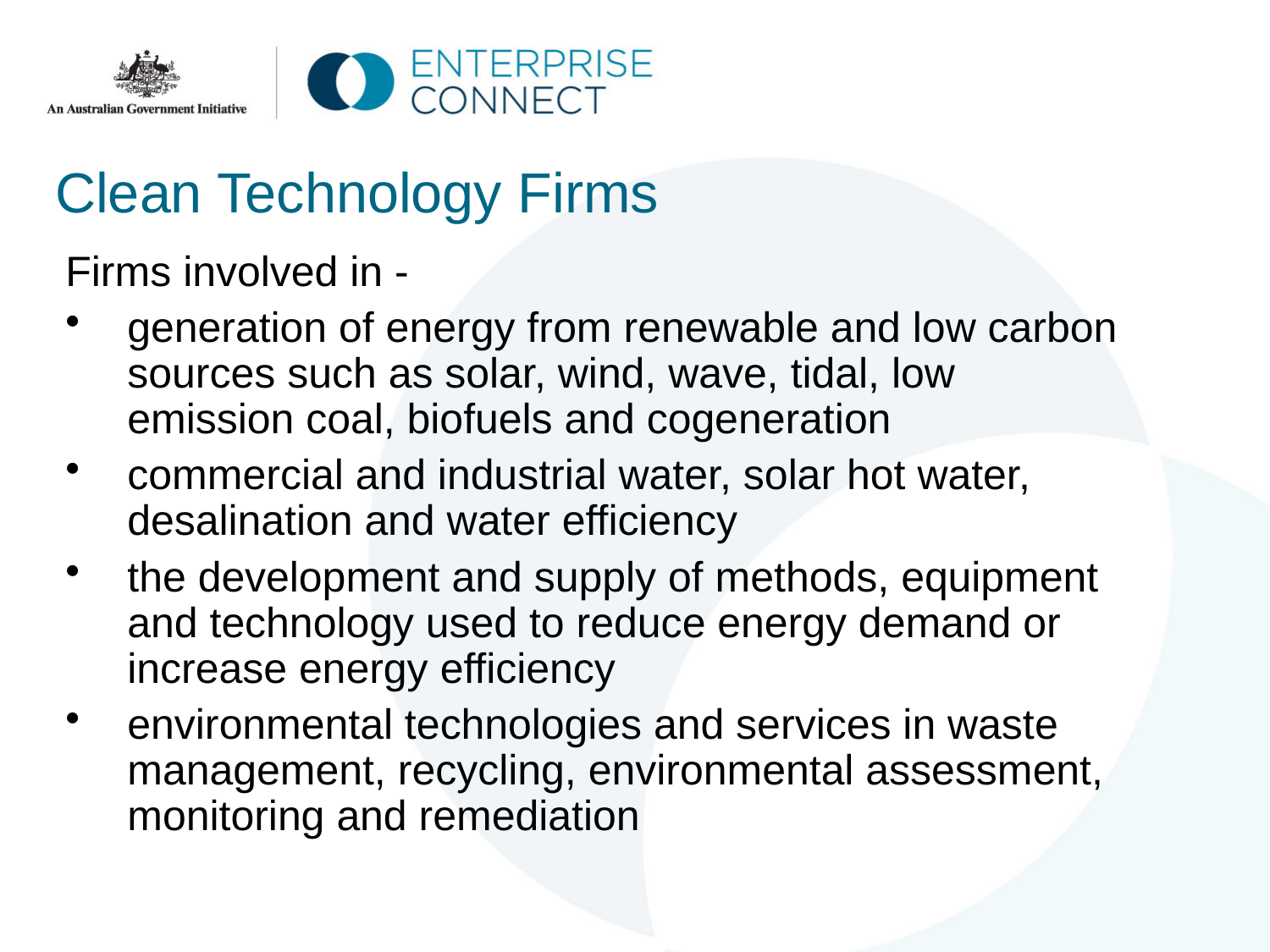

# Clean Technology Firms
Firms involved in -
generation of energy from renewable and low carbon sources such as solar, wind, wave, tidal, low emission coal, biofuels and cogeneration
commercial and industrial water, solar hot water, desalination and water efficiency
the development and supply of methods, equipment and technology used to reduce energy demand or increase energy efficiency
environmental technologies and services in waste management, recycling, environmental assessment, monitoring and remediation